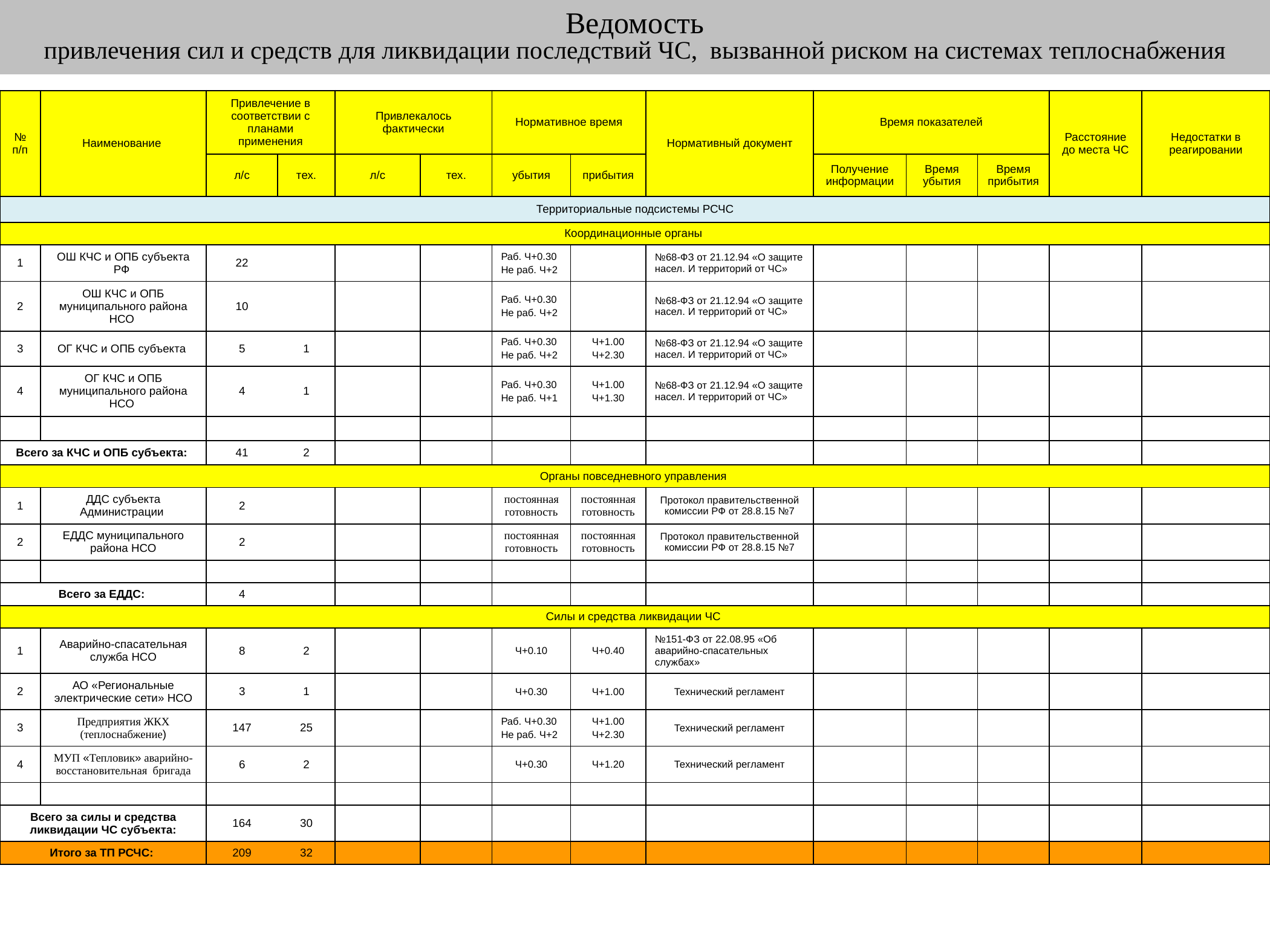

Ведомость
привлечения сил и средств для ликвидации последствий ЧС,  вызванной риском на системах теплоснабжения
| № п/п | Наименование | Привлечение в соответствии с планами применения |  | Привлекалось фактически |  | Нормативное время |  | Нормативный документ | Время показателей |  |  | Расстояние до места ЧС | Недостатки в реагировании |
| --- | --- | --- | --- | --- | --- | --- | --- | --- | --- | --- | --- | --- | --- |
|  |  | л/с | тех. | л/с | тех. | убытия | прибытия |  | Получение информации | Время убытия | Время прибытия |  |  |
| Территориальные подсистемы РСЧС |  |  |  |  |  |  |  |  |  |  |  |  |  |
| Координационные органы |  |  |  |  |  |  |  |  |  |  |  |  |  |
| 1 | ОШ КЧС и ОПБ субъекта РФ | 22 |  |  |  | Раб. Ч+0.30 Не раб. Ч+2 |  | №68-ФЗ от 21.12.94 «О защите насел. И территорий от ЧС» |  |  |  |  |  |
| 2 | ОШ КЧС и ОПБ муниципального района НСО | 10 |  |  |  | Раб. Ч+0.30 Не раб. Ч+2 |  | №68-ФЗ от 21.12.94 «О защите насел. И территорий от ЧС» |  |  |  |  |  |
| 3 | ОГ КЧС и ОПБ субъекта | 5 | 1 |  |  | Раб. Ч+0.30 Не раб. Ч+2 | Ч+1.00 Ч+2.30 | №68-ФЗ от 21.12.94 «О защите насел. И территорий от ЧС» |  |  |  |  |  |
| 4 | ОГ КЧС и ОПБ муниципального района НСО | 4 | 1 |  |  | Раб. Ч+0.30 Не раб. Ч+1 | Ч+1.00 Ч+1.30 | №68-ФЗ от 21.12.94 «О защите насел. И территорий от ЧС» |  |  |  |  |  |
|  |  |  |  |  |  |  |  |  |  |  |  |  |  |
| Всего за КЧС и ОПБ субъекта: |  | 41 | 2 |  |  |  |  |  |  |  |  |  |  |
| Органы повседневного управления |  |  |  |  |  |  |  |  |  |  |  |  |  |
| 1 | ДДС субъекта Администрации | 2 |  |  |  | постоянная готовность | постоянная готовность | Протокол правительственной комиссии РФ от 28.8.15 №7 |  |  |  |  |  |
| 2 | ЕДДС муниципального района НСО | 2 |  |  |  | постоянная готовность | постоянная готовность | Протокол правительственной комиссии РФ от 28.8.15 №7 |  |  |  |  |  |
|  |  |  |  |  |  |  |  |  |  |  |  |  |  |
| Всего за ЕДДС: |  | 4 |  |  |  |  |  |  |  |  |  |  |  |
| Силы и средства ликвидации ЧС |  |  |  |  |  |  |  |  |  |  |  |  |  |
| 1 | Аварийно-спасательная служба НСО | 8 | 2 |  |  | Ч+0.10 | Ч+0.40 | №151-ФЗ от 22.08.95 «Об аварийно-спасательных службах» |  |  |  |  |  |
| 2 | АО «Региональные электрические сети» НСО | 3 | 1 |  |  | Ч+0.30 | Ч+1.00 | Технический регламент |  |  |  |  |  |
| 3 | Предприятия ЖКХ (теплоснабжение) | 147 | 25 |  |  | Раб. Ч+0.30 Не раб. Ч+2 | Ч+1.00 Ч+2.30 | Технический регламент |  |  |  |  |  |
| 4 | МУП «Тепловик» аварийно-восстановительная бригада | 6 | 2 |  |  | Ч+0.30 | Ч+1.20 | Технический регламент |  |  |  |  |  |
|  |  |  |  |  |  |  |  |  |  |  |  |  |  |
| Всего за силы и средства ликвидации ЧС субъекта: |  | 164 | 30 |  |  |  |  |  |  |  |  |  |  |
| Итого за ТП РСЧС: |  | 209 | 32 |  |  |  |  |  |  |  |  |  |  |